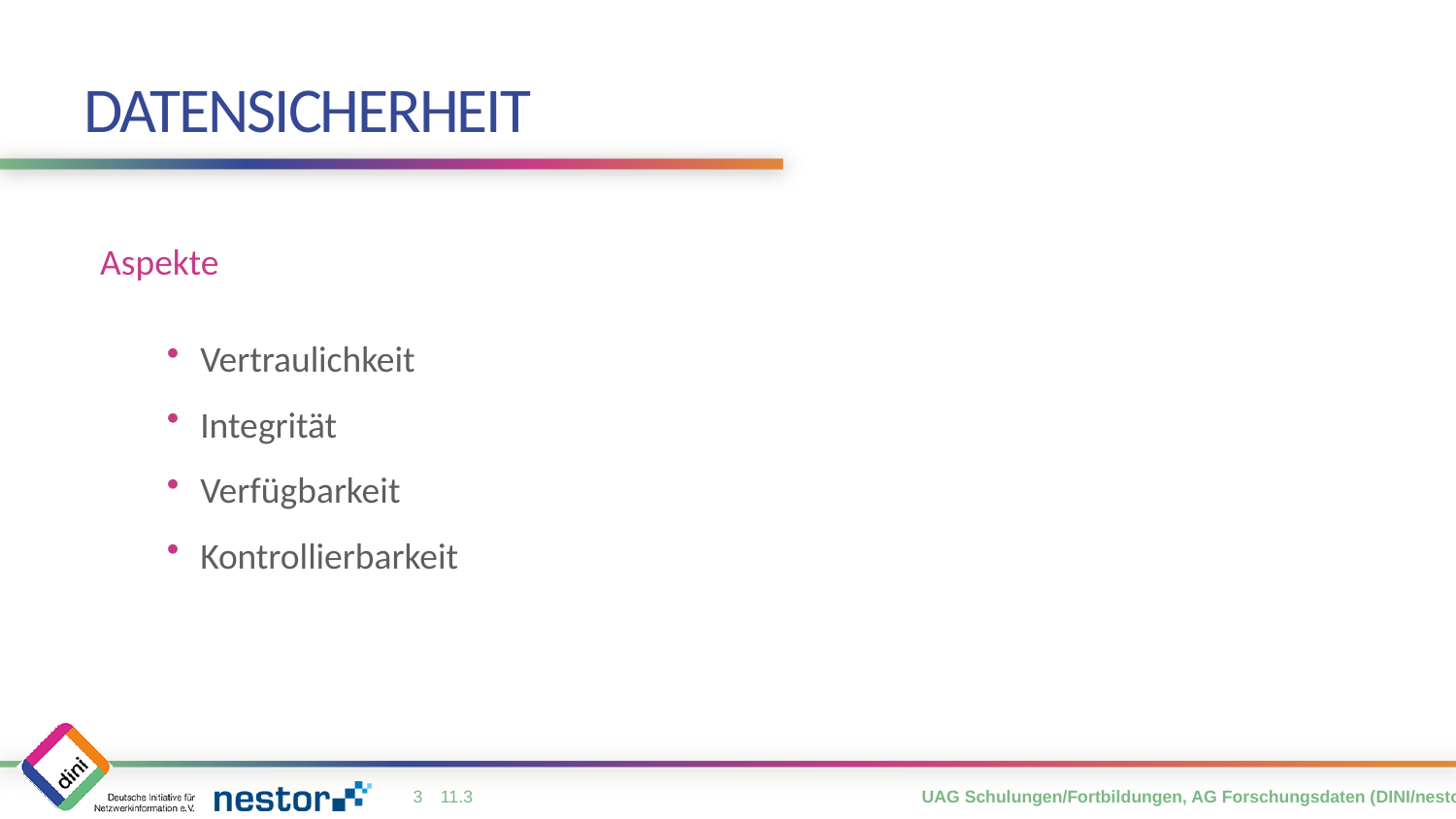

# Datensicherheit
Aspekte
Vertraulichkeit
Integrität
Verfügbarkeit
Kontrollierbarkeit
3
11.3